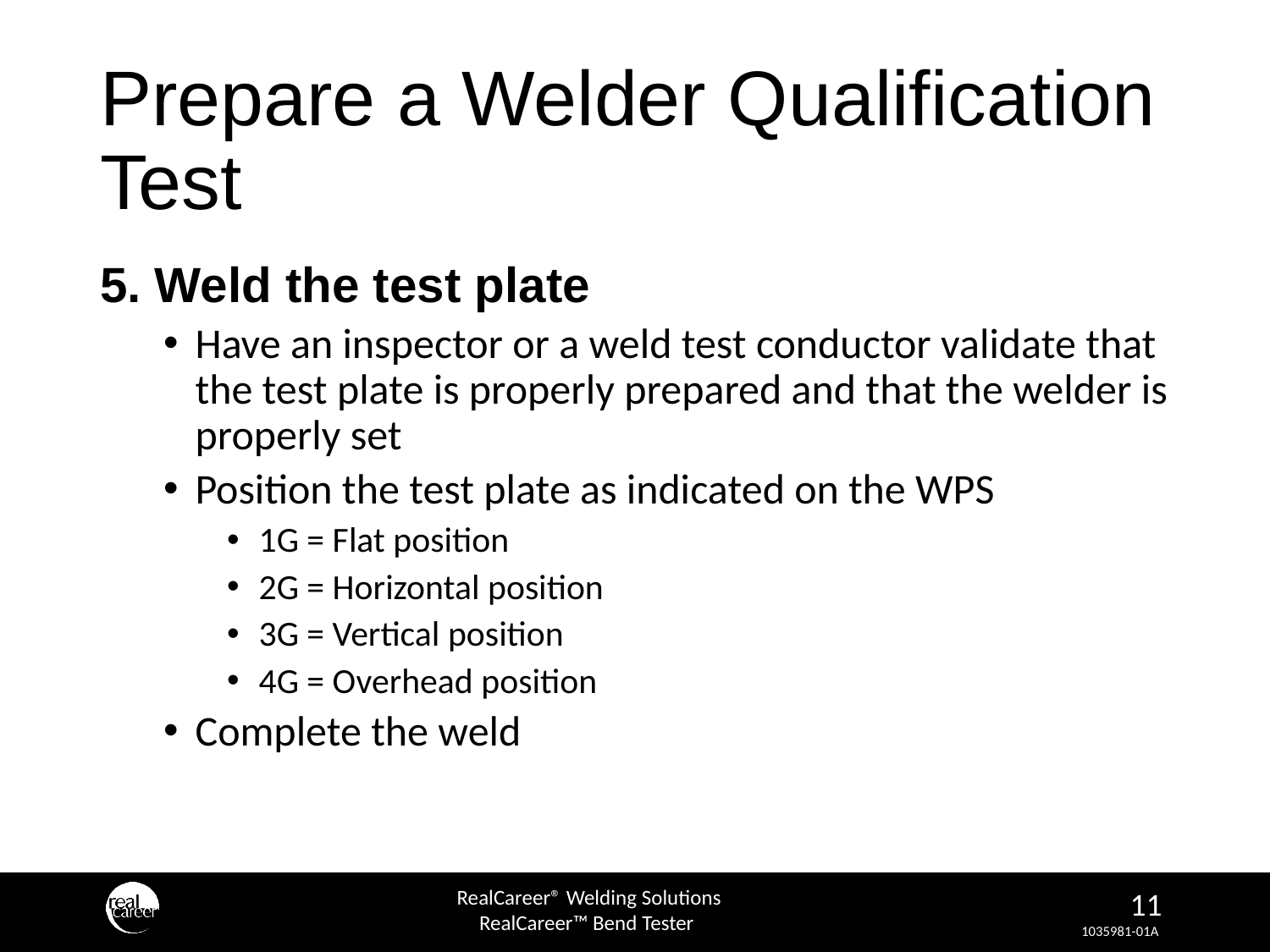

# Prepare a Welder Qualification Test
5. Weld the test plate
Have an inspector or a weld test conductor validate that the test plate is properly prepared and that the welder is properly set
Position the test plate as indicated on the WPS
1G = Flat position
2G = Horizontal position
3G = Vertical position
4G = Overhead position
Complete the weld